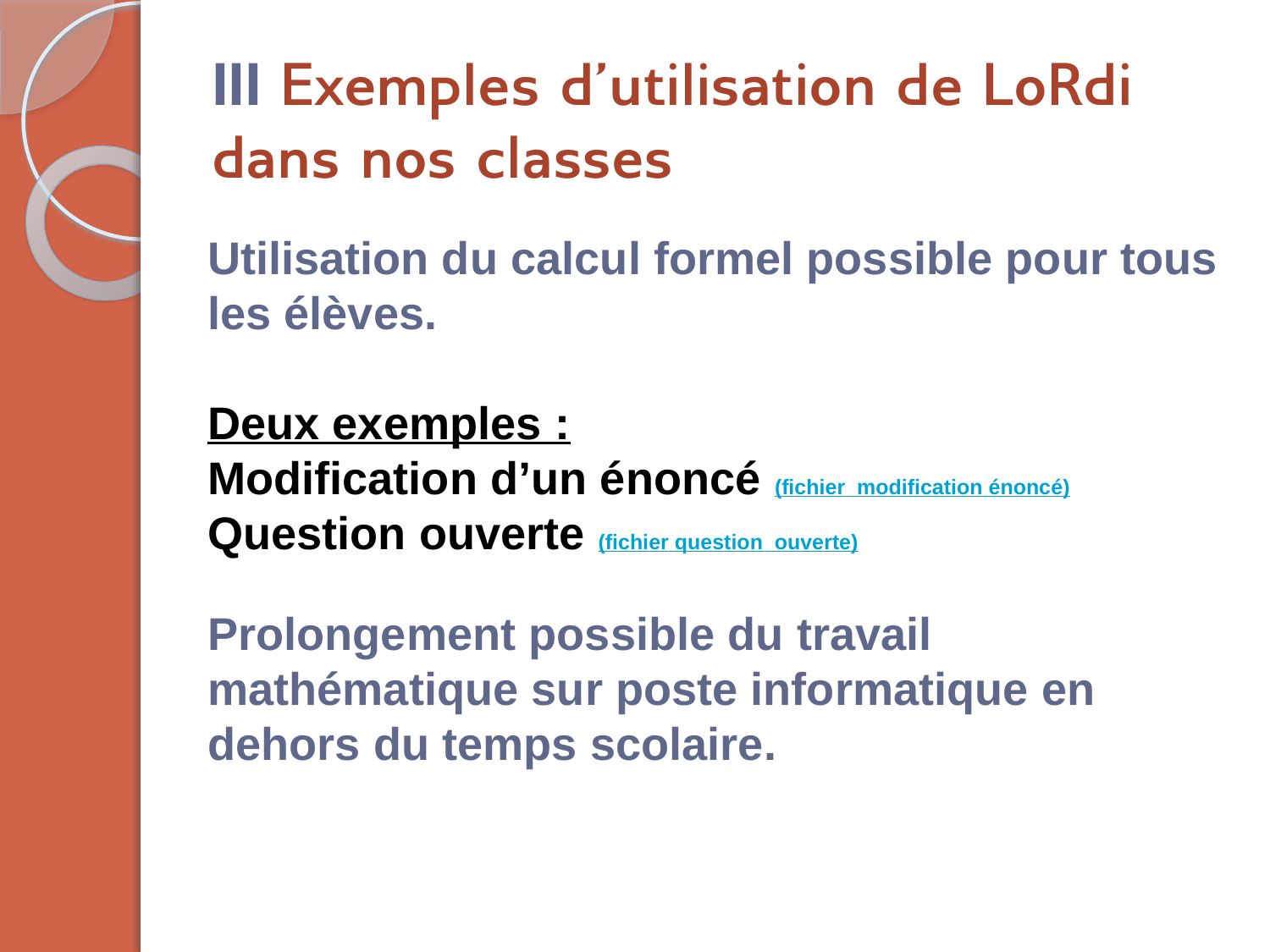

# III Exemples d’utilisation de LoRdi dans nos classes

Utilisation du calcul formel possible pour tous les élèves.

Deux exemples :
Modification d’un énoncé (fichier  modification énoncé)
Question ouverte (fichier question  ouverte)

Prolongement possible du travail mathématique sur poste informatique en dehors du temps scolaire.